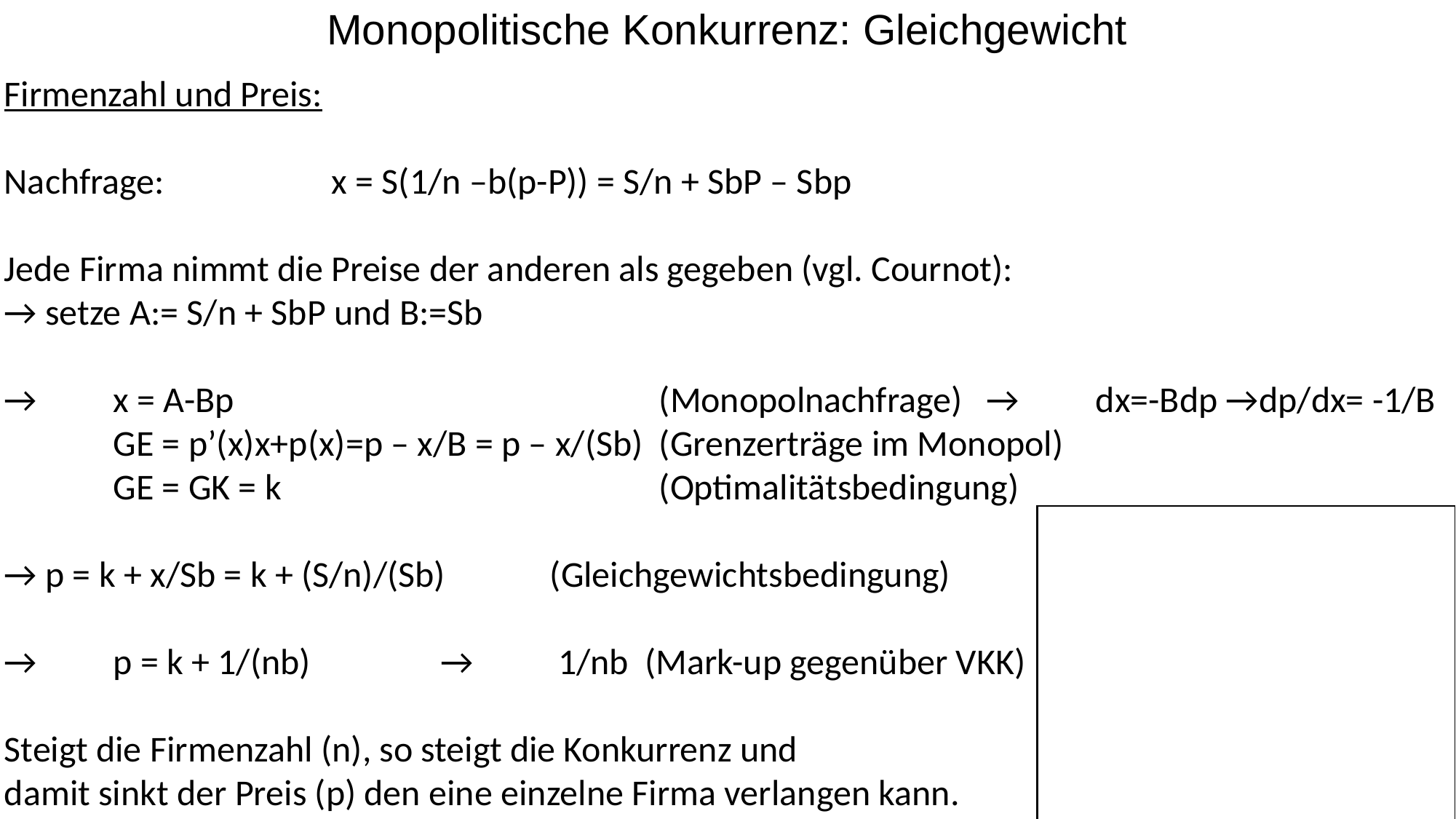

Monopolitische Konkurrenz: Gleichgewicht
Firmenzahl und Preis:

Nachfrage:		x = S(1/n –b(p-P)) = S/n + SbP – Sbp

Jede Firma nimmt die Preise der anderen als gegeben (vgl. Cournot):
→ setze A:= S/n + SbP und B:=Sb

→ 	x = A-Bp				(Monopolnachfrage)	→	dx=-Bdp →dp/dx= -1/B
	GE = p’(x)x+p(x)=p – x/B = p – x/(Sb) 	(Grenzerträge im Monopol)
	GE = GK = k				(Optimalitätsbedingung)

→ p = k + x/Sb = k + (S/n)/(Sb)	(Gleichgewichtsbedingung)

→	p = k + 1/(nb)		→	 1/nb  (Mark-up gegenüber VKK)

Steigt die Firmenzahl (n), so steigt die Konkurrenz und
damit sinkt der Preis (p) den eine einzelne Firma verlangen kann.